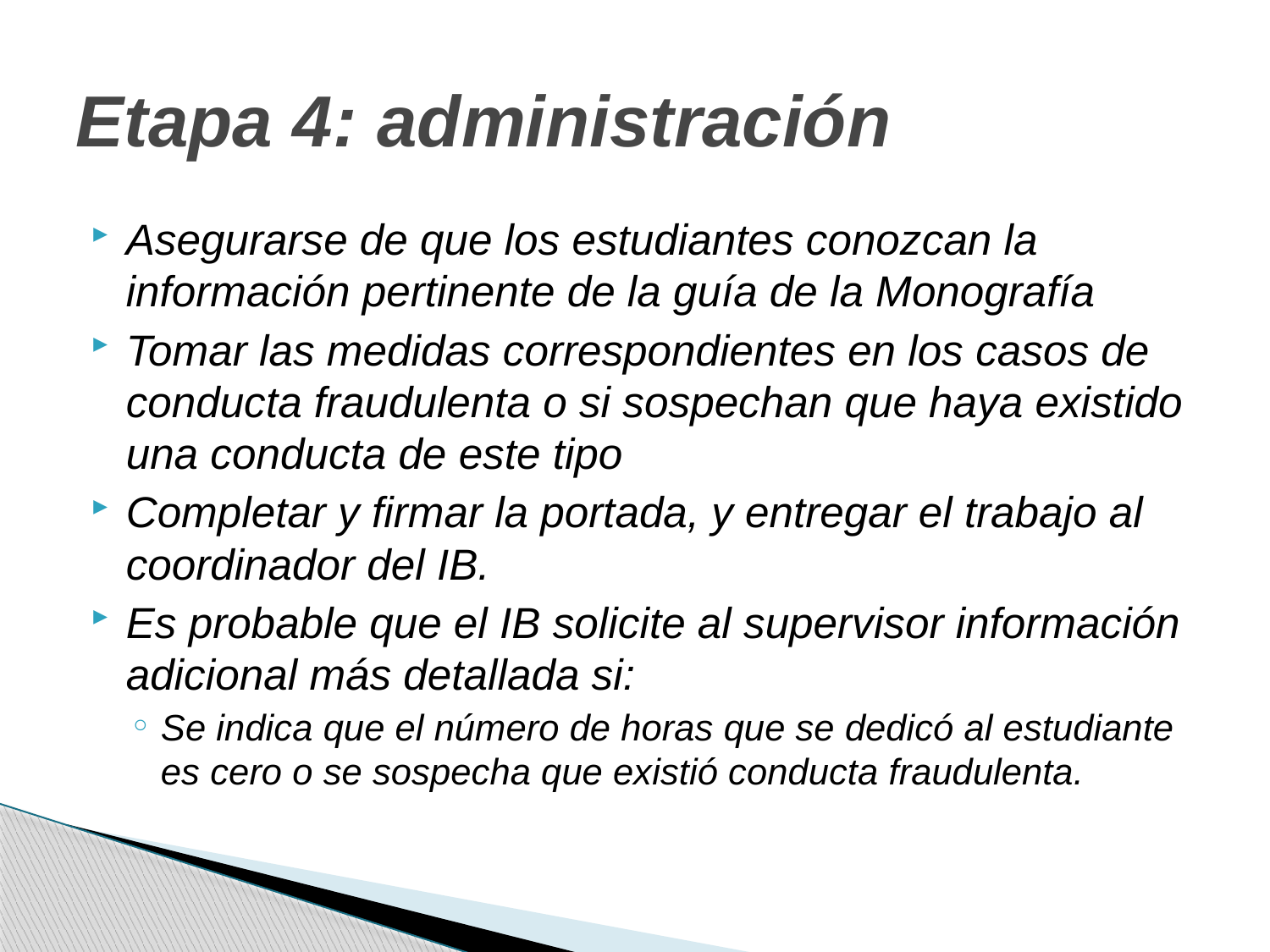

# Etapa 4: administración
Asegurarse de que los estudiantes conozcan la información pertinente de la guía de la Monografía
Tomar las medidas correspondientes en los casos de conducta fraudulenta o si sospechan que haya existido una conducta de este tipo
Completar y firmar la portada, y entregar el trabajo al coordinador del IB.
Es probable que el IB solicite al supervisor información adicional más detallada si:
Se indica que el número de horas que se dedicó al estudiante es cero o se sospecha que existió conducta fraudulenta.